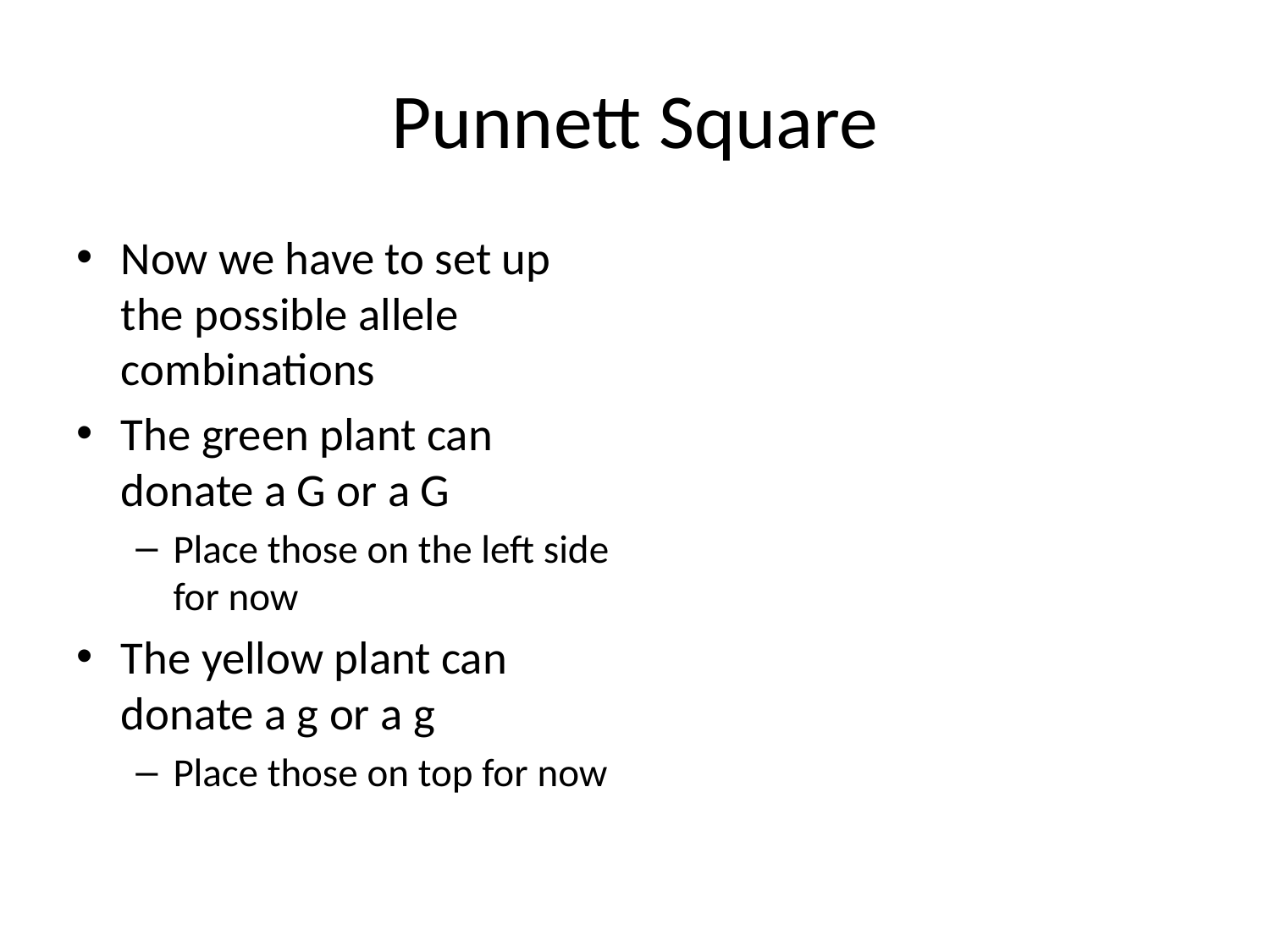

# Punnett Square
Now we have to set up the possible allele combinations
The green plant can donate a G or a G
Place those on the left side for now
The yellow plant can donate a g or a g
Place those on top for now